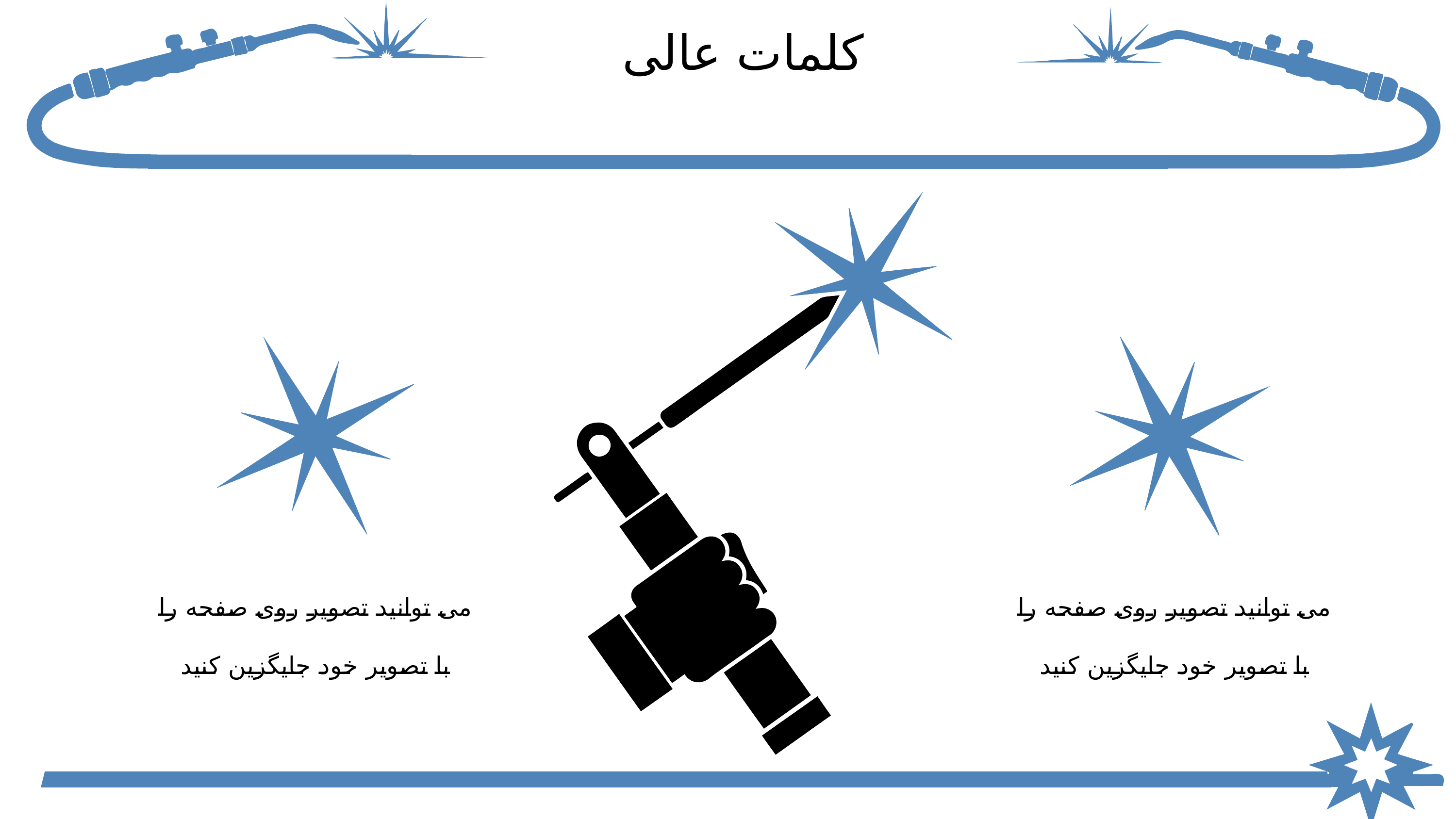

کلمات عالی

می توانید تصویر روی صفحه را با تصویر خود جایگزین کنید
می توانید تصویر روی صفحه را با تصویر خود جایگزین کنید